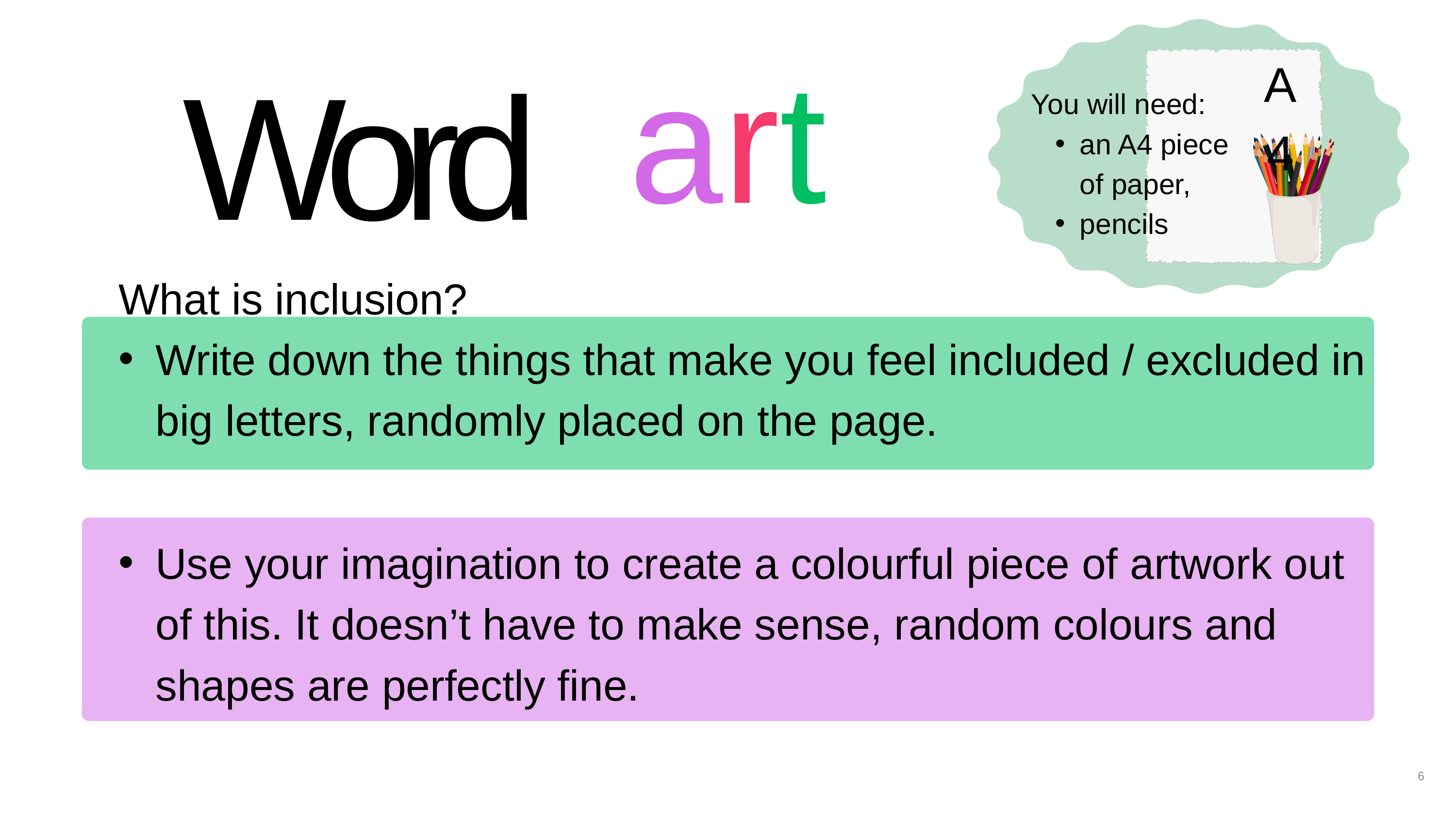

Word art

A4

Word
art
You will need:
an A4 piece of paper,
pencils
What is inclusion?
Write down the things that make you feel included / excluded in big letters, randomly placed on the page.

Use your imagination to create a colourful piece of artwork out of this. It doesn’t have to make sense, random colours and shapes are perfectly fine.

6